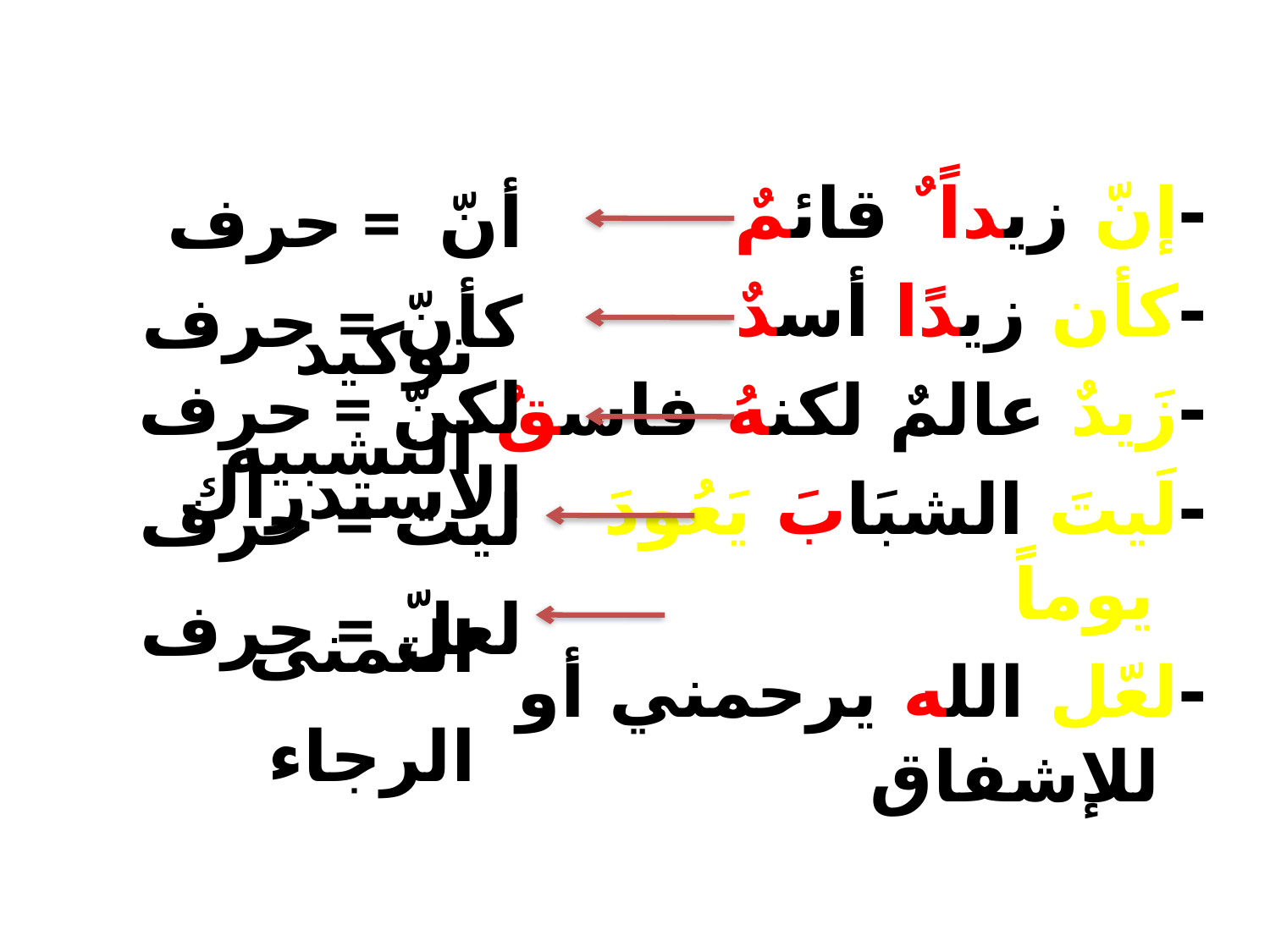

-إنّ زيداً ٌ قائمٌ
-كأن زيدًا أسدٌ
-زَيدٌ عالمٌ لكنهُ فاسقٌ
-لَيتَ الشبَابَ يَعُودَ يوماً
-لعّل الله يرحمني أو للإشفاق
أنّ  = حرف توكيد
كأنّ = حرف التشبيه
لكنّ = حرف الاستدراك
ليت = حرف التمنى
لعلّ = حرف الرجاء